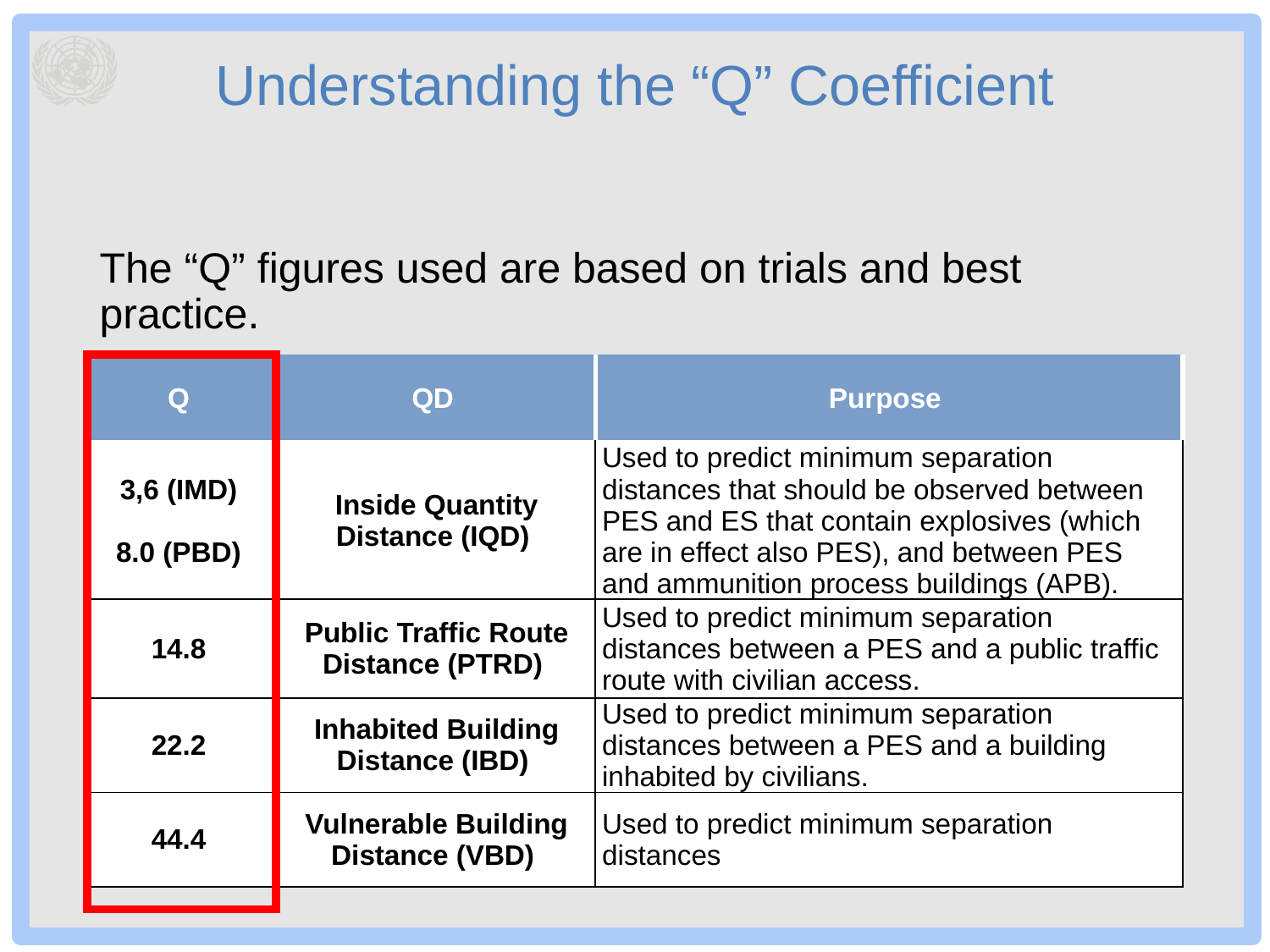

# Understanding the “Q” Coefficient
The “Q” figures used are based on trials and best practice.
| Q | QD | Purpose |
| --- | --- | --- |
| 3,6 (IMD)  8.0 (PBD) | Inside Quantity Distance (IQD) | Used to predict minimum separation distances that should be observed between PES and ES that contain explosives (which are in effect also PES), and between PES and ammunition process buildings (APB). |
| 14.8 | Public Traffic Route Distance (PTRD) | Used to predict minimum separation distances between a PES and a public traffic route with civilian access. |
| 22.2 | Inhabited Building Distance (IBD) | Used to predict minimum separation distances between a PES and a building inhabited by civilians. |
| 44.4 | Vulnerable Building Distance (VBD) | Used to predict minimum separation distances |